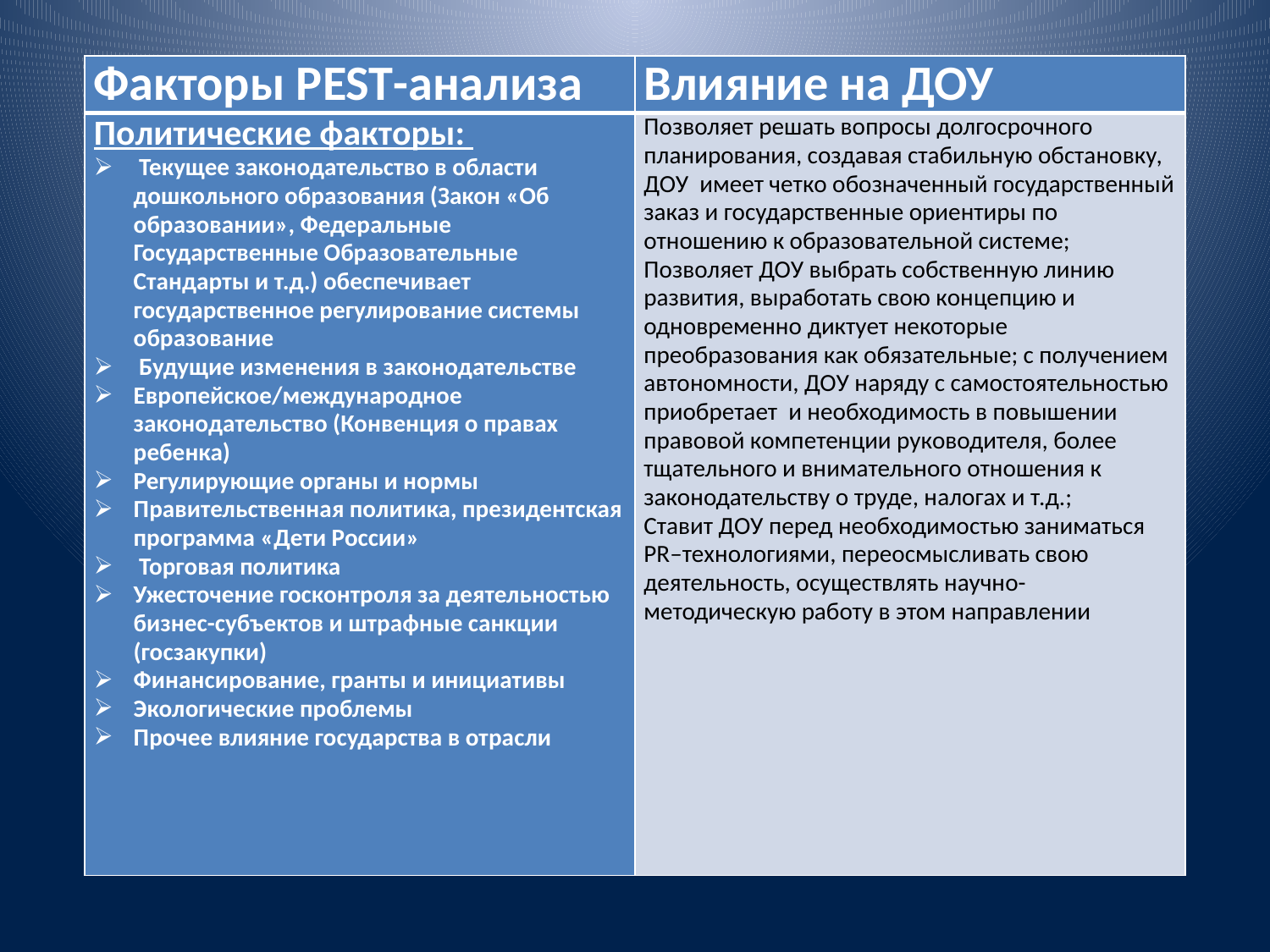

| Факторы PEST-анализа | Влияние на ДОУ |
| --- | --- |
| Политические факторы: Текущее законодательство в области дошкольного образования (Закон «Об образовании», Федеральные Государственные Образовательные Стандарты и т.д.) обеспечивает государственное регулирование системы образование Будущие изменения в законодательстве Европейское/международное законодательство (Конвенция о правах ребенка) Регулирующие органы и нормы Правительственная политика, президентская программа «Дети России» Торговая политика Ужесточение госконтроля за деятельностью бизнес-субъектов и штрафные санкции (госзакупки) Финансирование, гранты и инициативы Экологические проблемы Прочее влияние государства в отрасли | Позволяет решать вопросы долгосрочного планирования, создавая стабильную обстановку, ДОУ имеет четко обозначенный государственный заказ и государственные ориентиры по отношению к образовательной системе; Позволяет ДОУ выбрать собственную линию развития, выработать свою концепцию и одновременно диктует некоторые преобразования как обязательные; с получением автономности, ДОУ наряду с самостоятельностью приобретает и необходимость в повышении правовой компетенции руководителя, более тщательного и внимательного отношения к законодательству о труде, налогах и т.д.; Ставит ДОУ перед необходимостью заниматься PR–технологиями, переосмысливать свою деятельность, осуществлять научно-методическую работу в этом направлении |